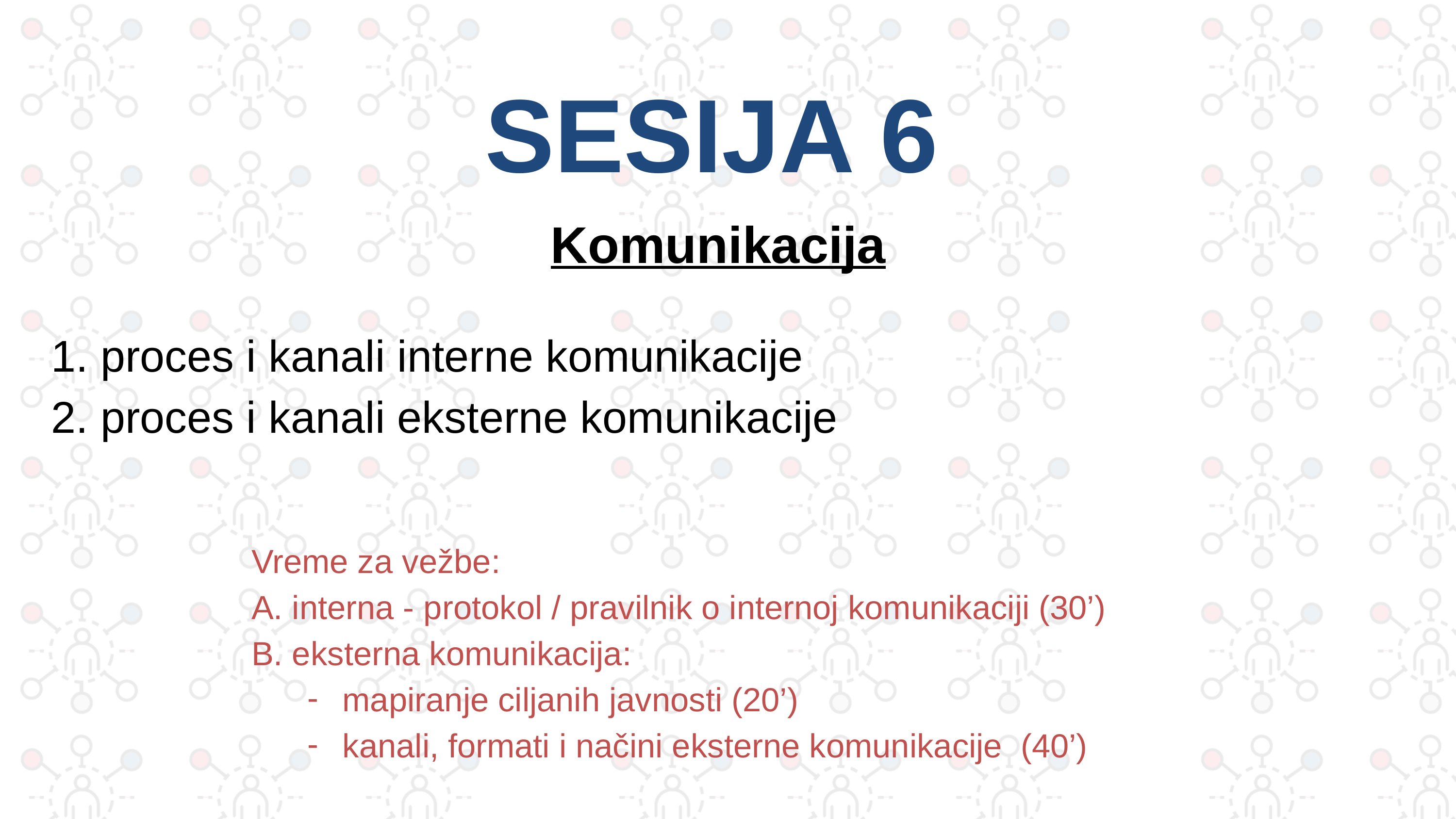

SESIJA 6
# Komunikacija

1. proces i kanali interne komunikacije
2. proces i kanali eksterne komunikacije

Vreme za vežbe:
A. interna - protokol / pravilnik o internoj komunikaciji (30’)
B. eksterna komunikacija:
mapiranje ciljanih javnosti (20’)
kanali, formati i načini eksterne komunikacije  (40’)